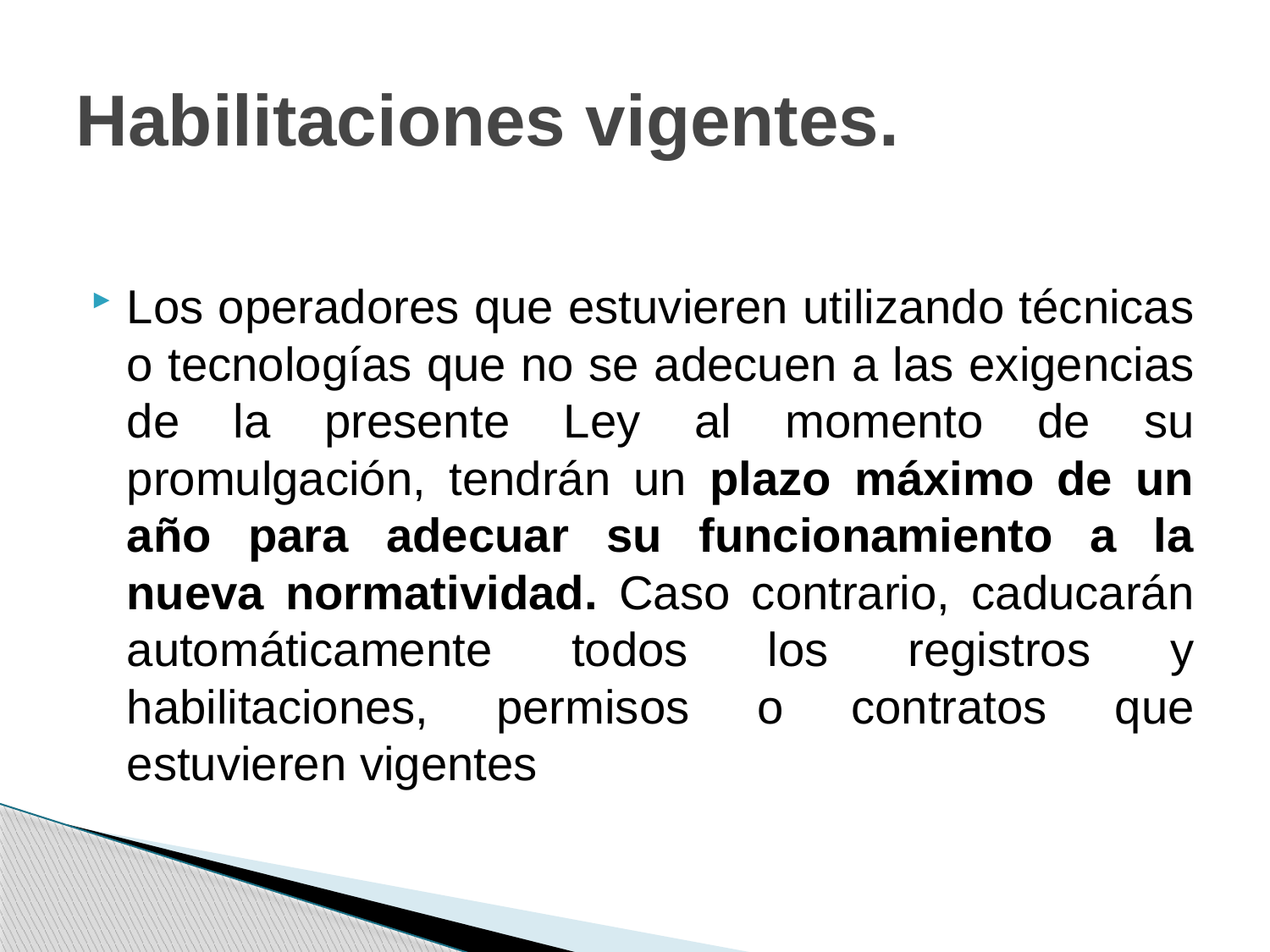

# Habilitaciones vigentes.

Los operadores que estuvieren utilizando técnicas o tecnologías que no se adecuen a las exigencias de la presente Ley al momento de su promulgación, tendrán un plazo máximo de un año para adecuar su funcionamiento a la nueva normatividad. Caso contrario, caducarán automáticamente todos los registros y habilitaciones, permisos o contratos que estuvieren vigentes